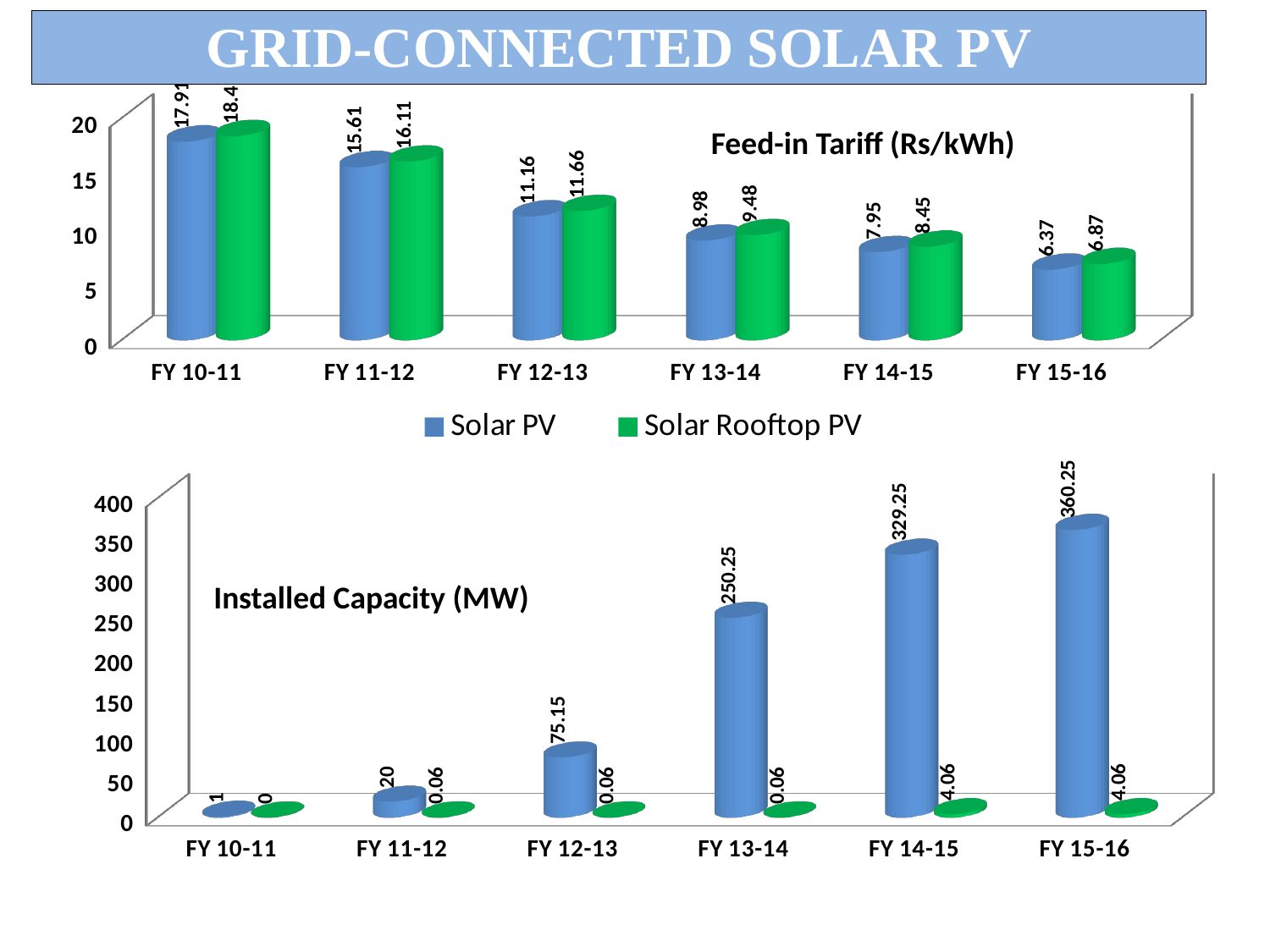

Grid-Connected Solar PV

[unsupported chart]

Feed-in Tariff (Rs/kWh)

[unsupported chart]

Installed Capacity (MW)